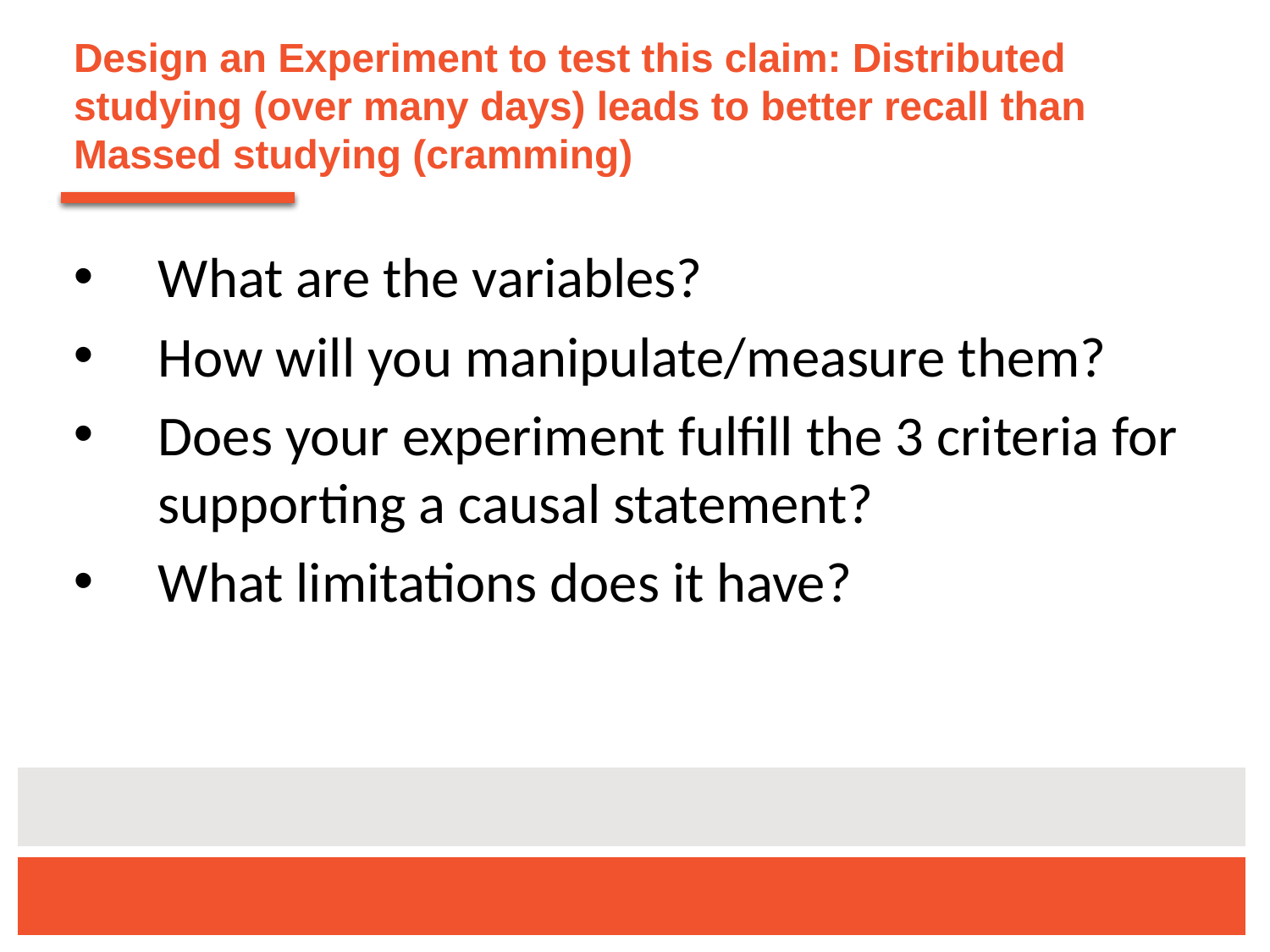

# Design an Experiment to test this claim: Distributed studying (over many days) leads to better recall than Massed studying (cramming)
What are the variables?
How will you manipulate/measure them?
Does your experiment fulfill the 3 criteria for supporting a causal statement?
What limitations does it have?